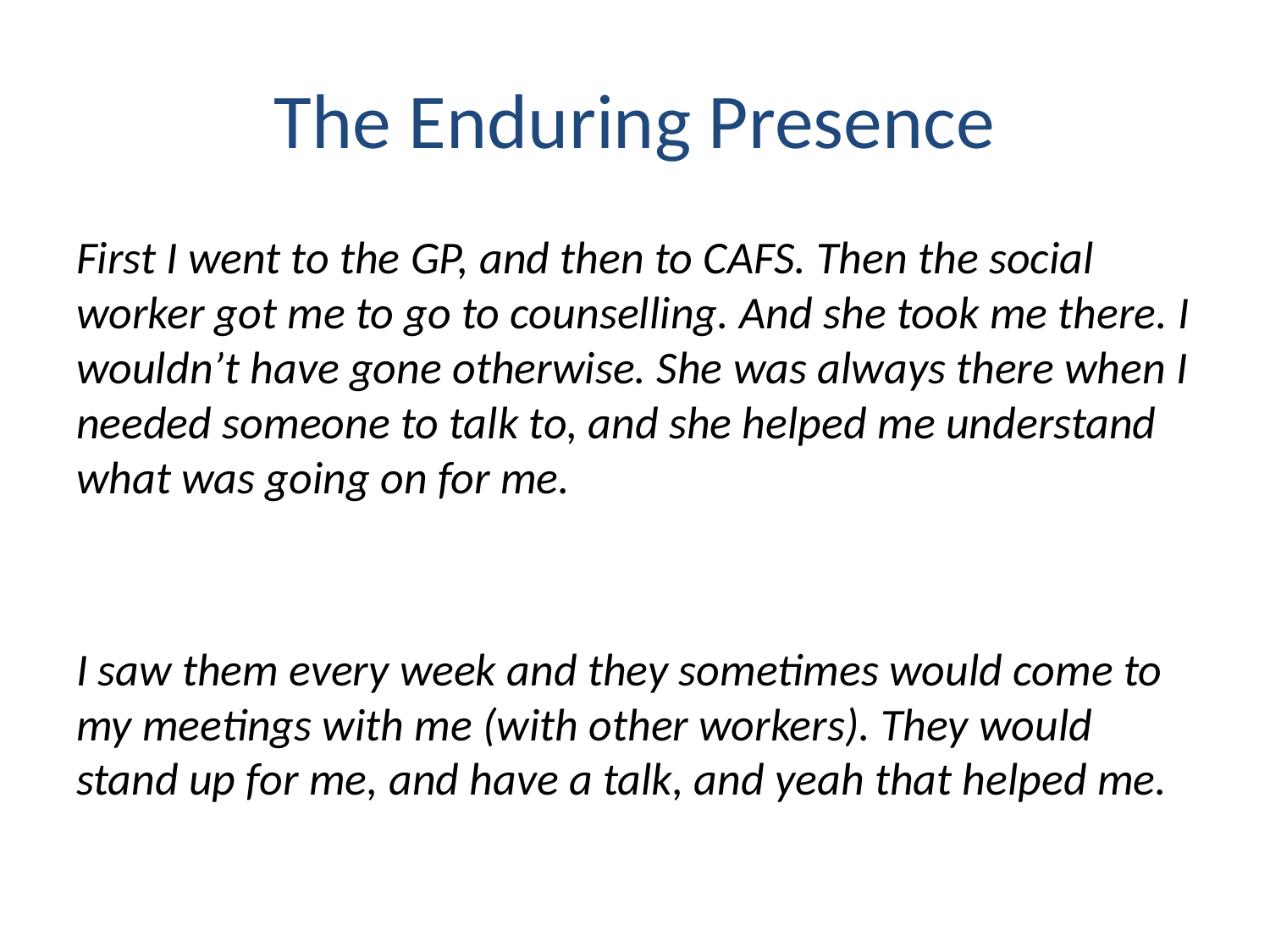

# The Enduring Presence
First I went to the GP, and then to CAFS. Then the social worker got me to go to counselling. And she took me there. I wouldn’t have gone otherwise. She was always there when I needed someone to talk to, and she helped me understand what was going on for me.

I saw them every week and they sometimes would come to my meetings with me (with other workers). They would stand up for me, and have a talk, and yeah that helped me.